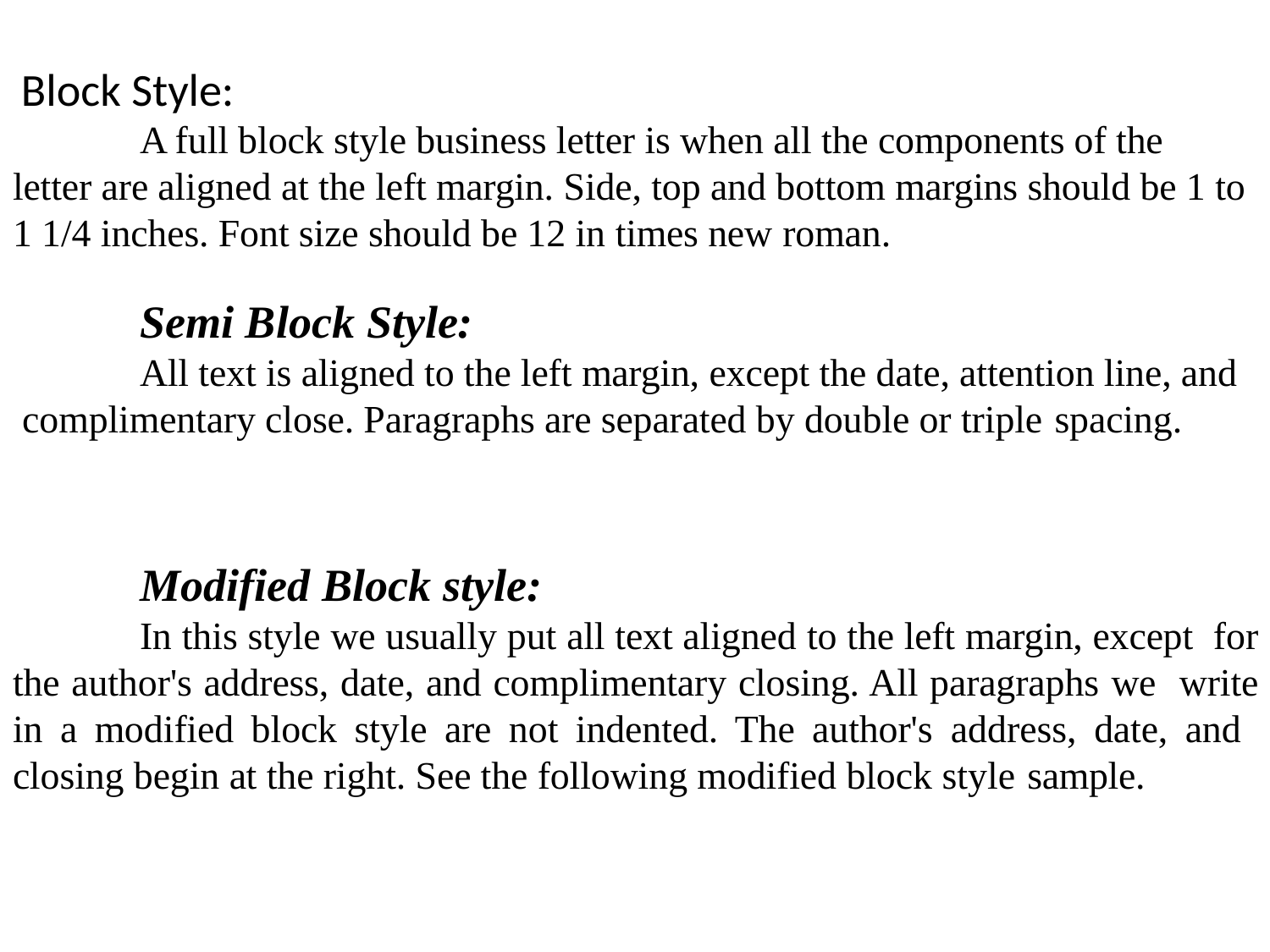

# Block Style:
A full block style business letter is when all the components of the  letter are aligned at the left margin. Side, top and bottom margins should be 1 to  1 1/4 inches. Font size should be 12 in times new roman.
Semi Block Style:
All text is aligned to the left margin, except the date, attention line, and  complimentary close. Paragraphs are separated by double or triple spacing.

Modified Block style:
In this style we usually put all text aligned to the left margin, except  for the author's address, date, and complimentary closing. All paragraphs we  write in a modified block style are not indented. The author's address, date, and  closing begin at the right. See the following modified block style sample.